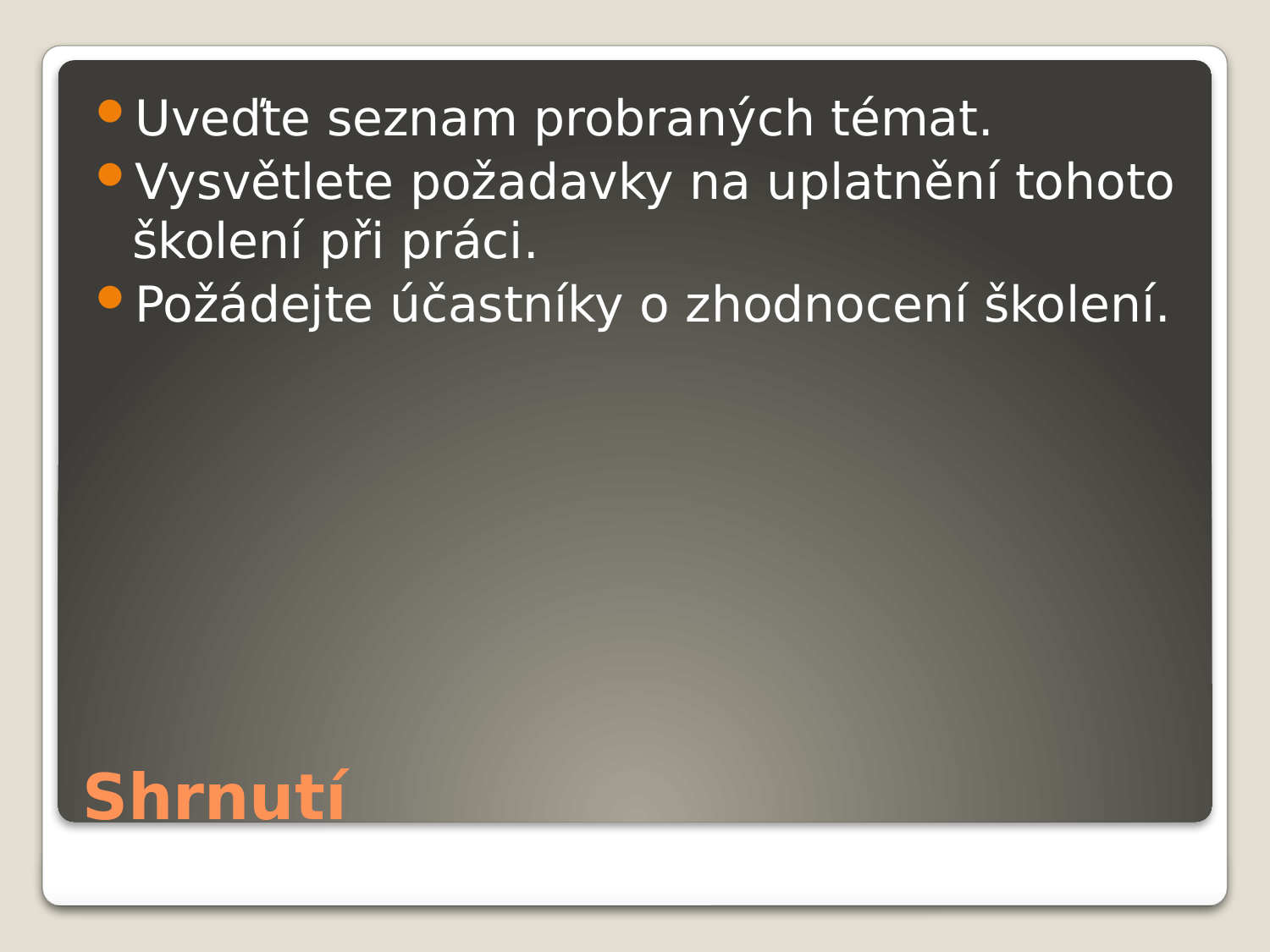

Uveďte seznam probraných témat.
Vysvětlete požadavky na uplatnění tohoto školení při práci.
Požádejte účastníky o zhodnocení školení.
# Shrnutí